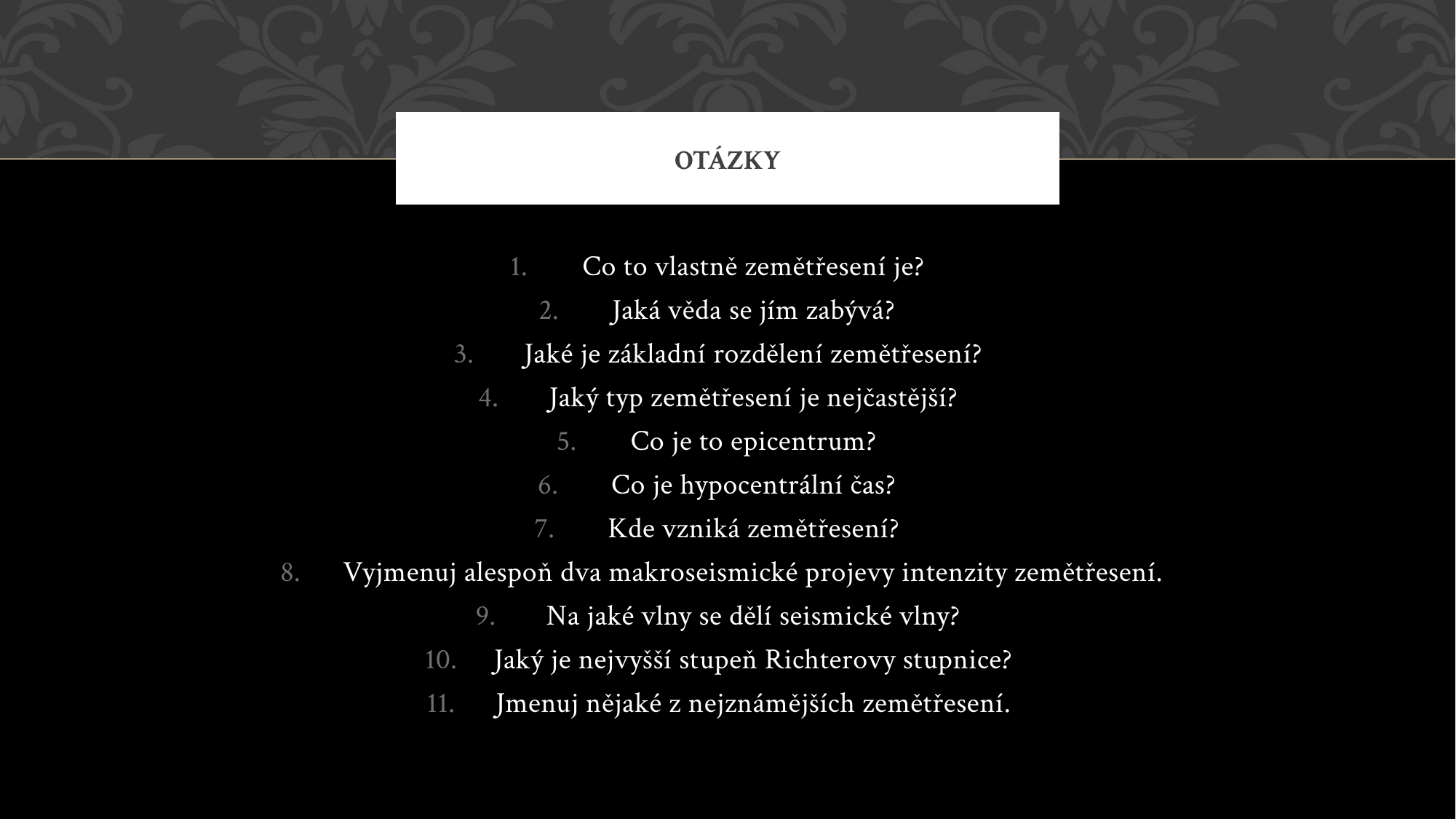

# Otázky
Co to vlastně zemětřesení je?
Jaká věda se jím zabývá?
Jaké je základní rozdělení zemětřesení?
Jaký typ zemětřesení je nejčastější?
Co je to epicentrum?
Co je hypocentrální čas?
Kde vzniká zemětřesení?
Vyjmenuj alespoň dva makroseismické projevy intenzity zemětřesení.
Na jaké vlny se dělí seismické vlny?
Jaký je nejvyšší stupeň Richterovy stupnice?
Jmenuj nějaké z nejznámějších zemětřesení.